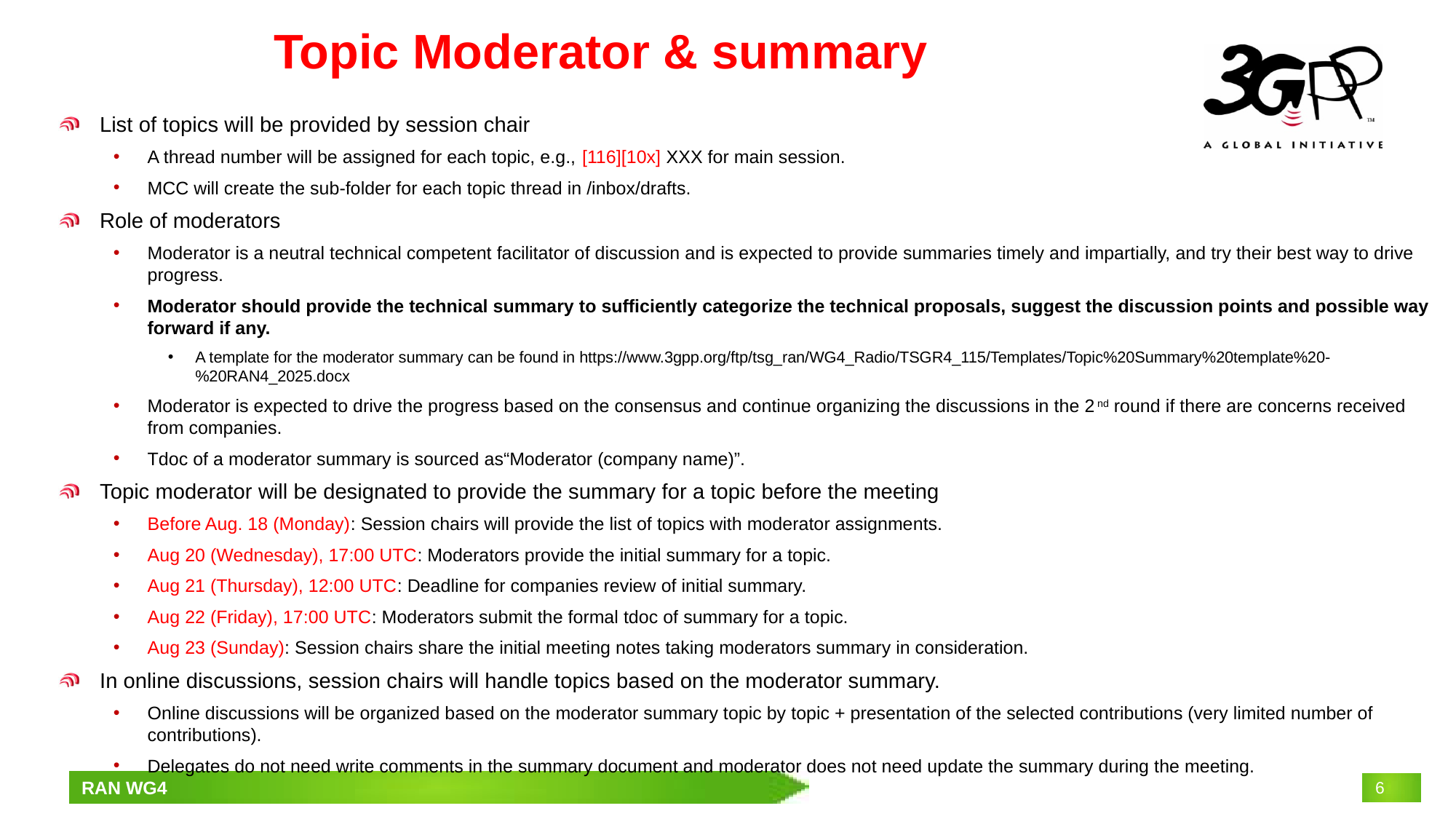

# Topic Moderator & summary
List of topics will be provided by session chair
A thread number will be assigned for each topic, e.g., [116][10x] XXX for main session.
MCC will create the sub-folder for each topic thread in /inbox/drafts.
Role of moderators
Moderator is a neutral technical competent facilitator of discussion and is expected to provide summaries timely and impartially, and try their best way to drive progress.
Moderator should provide the technical summary to sufficiently categorize the technical proposals, suggest the discussion points and possible way forward if any.
A template for the moderator summary can be found in https://www.3gpp.org/ftp/tsg_ran/WG4_Radio/TSGR4_115/Templates/Topic%20Summary%20template%20-%20RAN4_2025.docx
Moderator is expected to drive the progress based on the consensus and continue organizing the discussions in the 2nd round if there are concerns received from companies.
Tdoc of a moderator summary is sourced as“Moderator (company name)”.
Topic moderator will be designated to provide the summary for a topic before the meeting
Before Aug. 18 (Monday): Session chairs will provide the list of topics with moderator assignments.
Aug 20 (Wednesday), 17:00 UTC: Moderators provide the initial summary for a topic.
Aug 21 (Thursday), 12:00 UTC: Deadline for companies review of initial summary.
Aug 22 (Friday), 17:00 UTC: Moderators submit the formal tdoc of summary for a topic.
Aug 23 (Sunday): Session chairs share the initial meeting notes taking moderators summary in consideration.
In online discussions, session chairs will handle topics based on the moderator summary.
Online discussions will be organized based on the moderator summary topic by topic + presentation of the selected contributions (very limited number of contributions).
Delegates do not need write comments in the summary document and moderator does not need update the summary during the meeting.